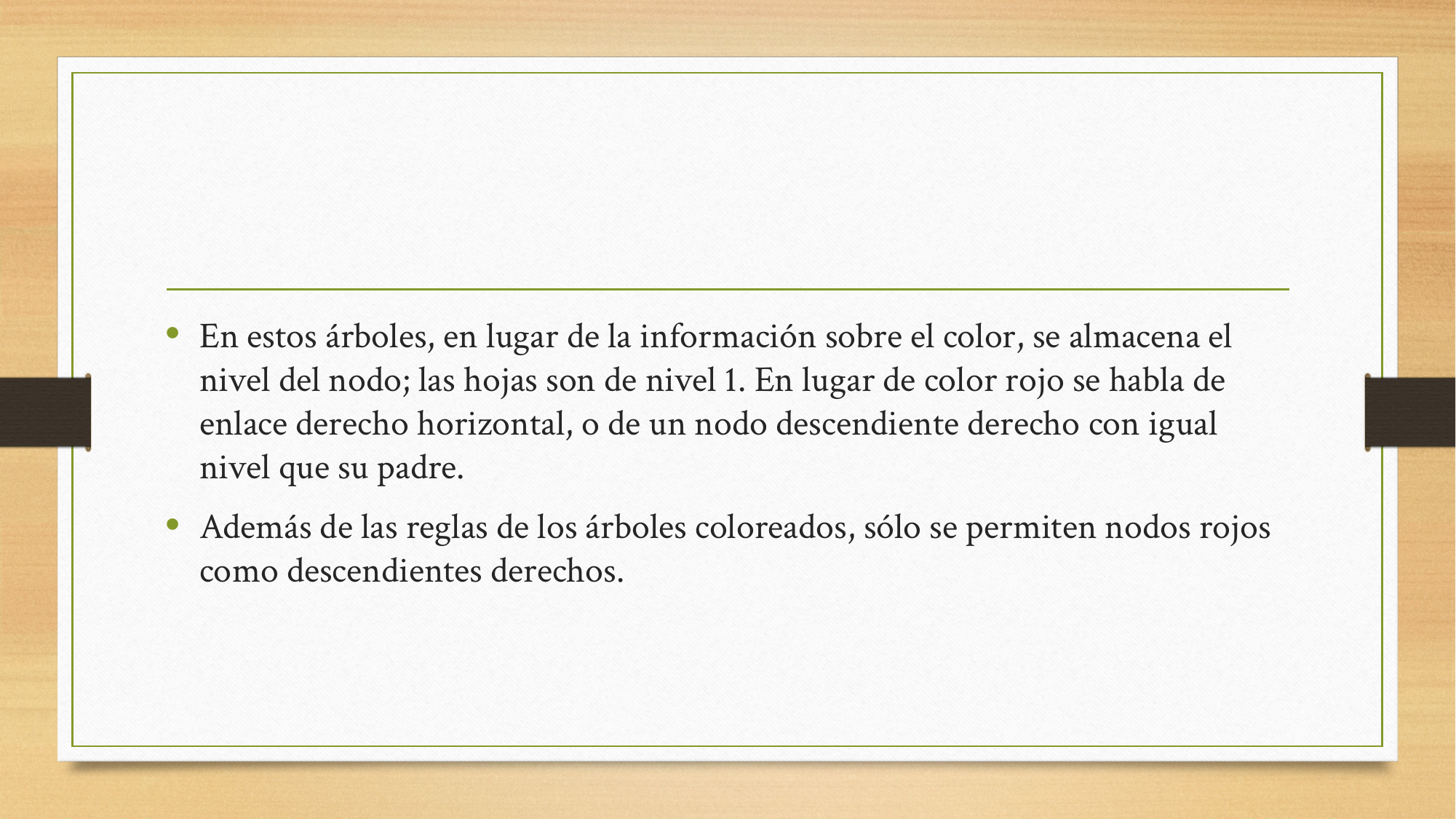

#
En estos árboles, en lugar de la información sobre el color, se almacena el nivel del nodo; las hojas son de nivel 1. En lugar de color rojo se habla de enlace derecho horizontal, o de un nodo descendiente derecho con igual nivel que su padre.
Además de las reglas de los árboles coloreados, sólo se permiten nodos rojos como descendientes derechos.